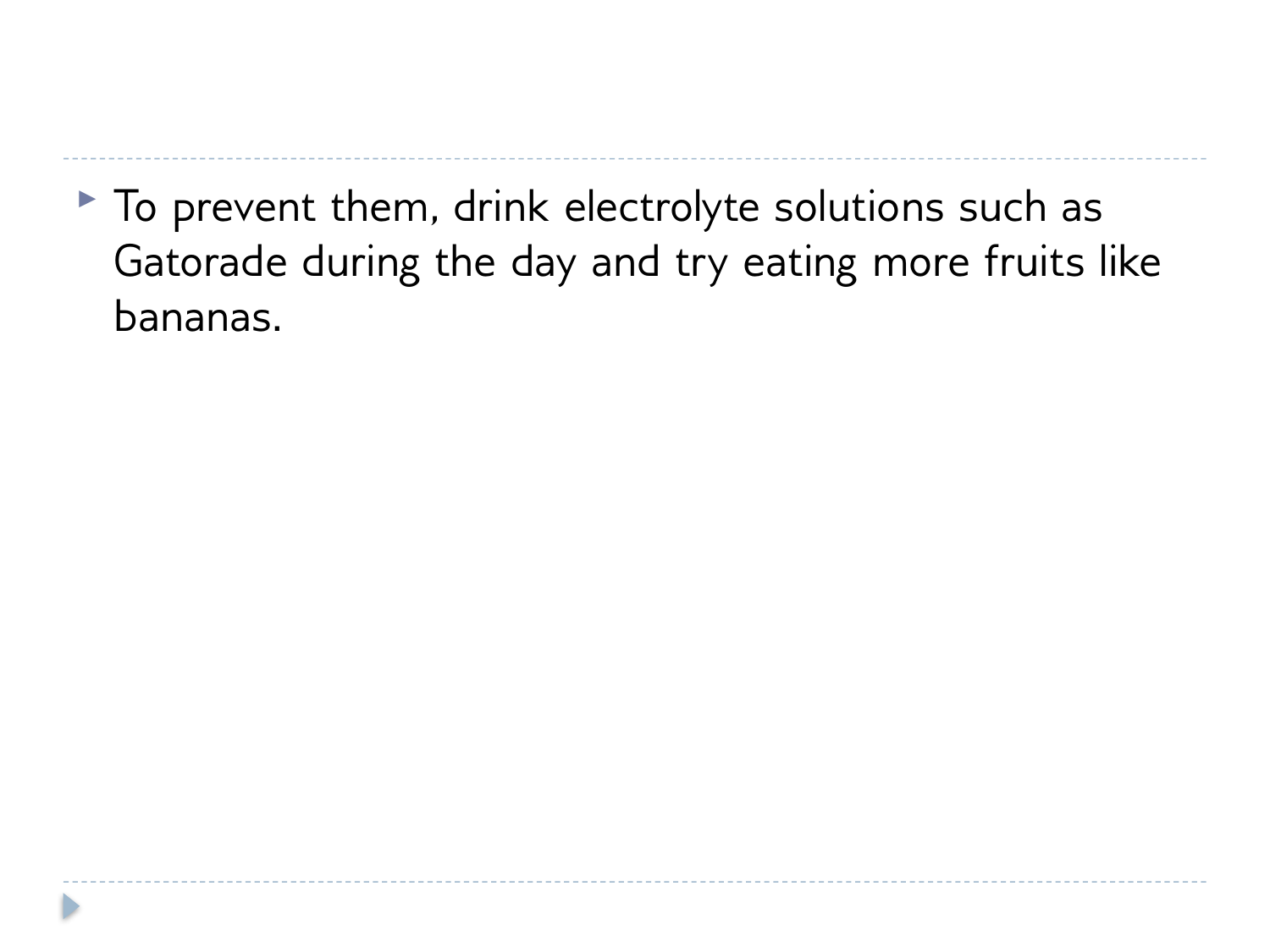

#
To prevent them, drink electrolyte solutions such as Gatorade during the day and try eating more fruits like bananas.